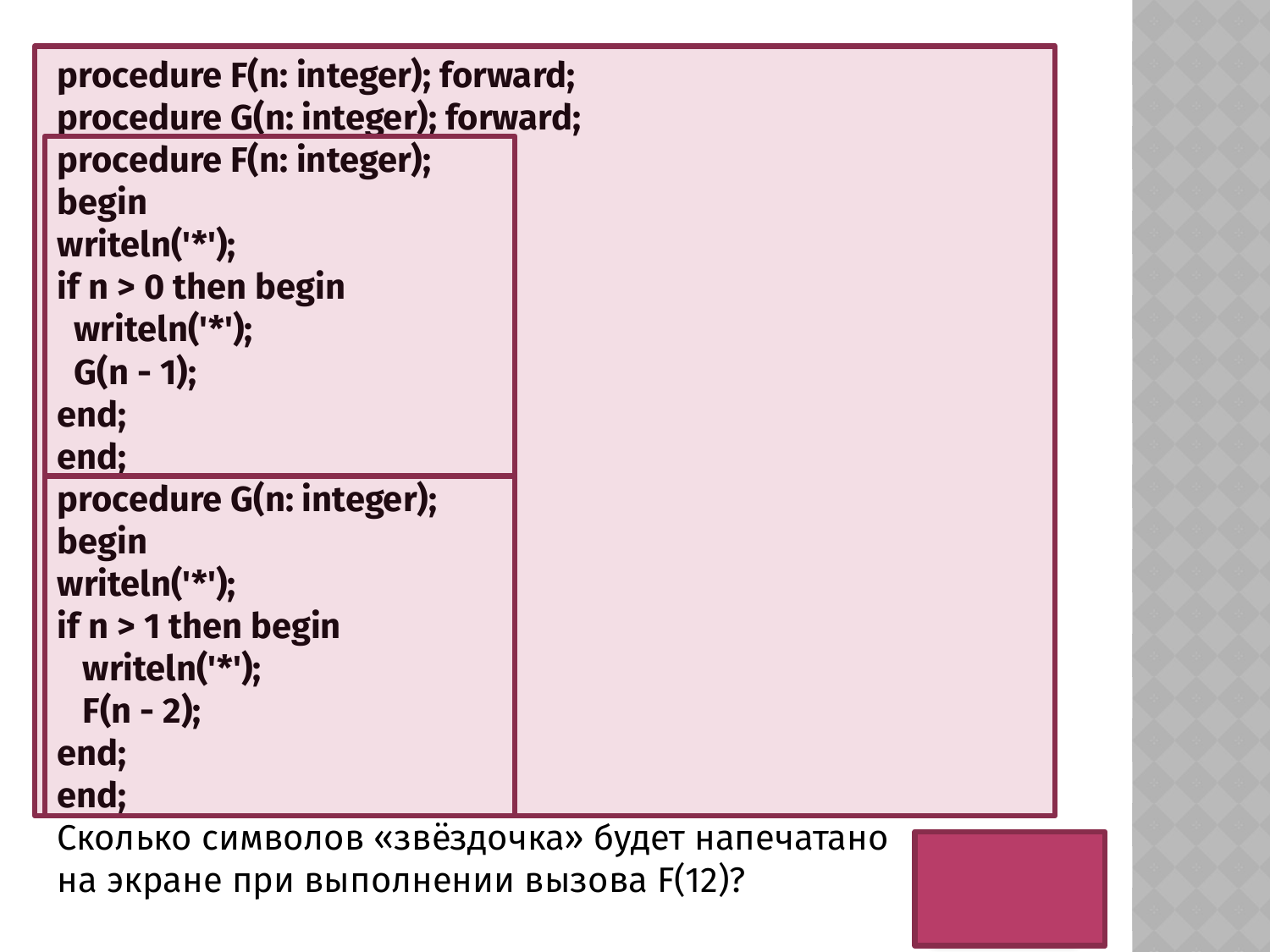

procedure F(n: integer); forward;
procedure G(n: integer); forward;
procedure F(n: integer);
begin
writeln('*');
if n > 0 then begin
  writeln('*');
  G(n - 1);
end;
end;
procedure G(n: integer);
begin
writeln('*');
if n > 1 then begin
   writeln('*');
   F(n - 2);
end;
end;
Сколько символов «звёздочка» будет напечатано
на экране при выполнении вызова F(12)?

17